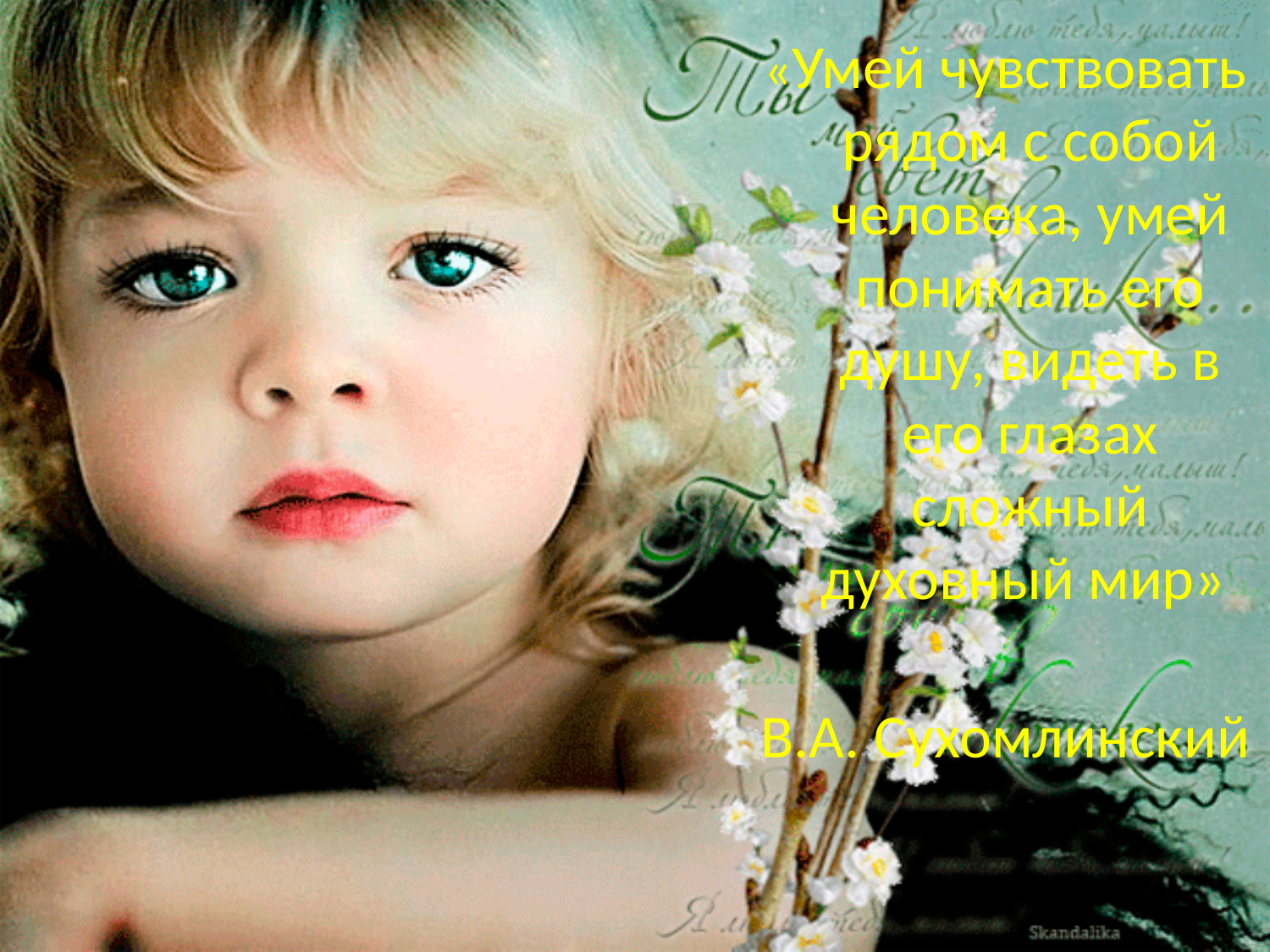

«Умей чувствовать рядом с собой человека, умей понимать его душу, видеть в его глазах сложный духовный мир»
В.А. Сухомлинский